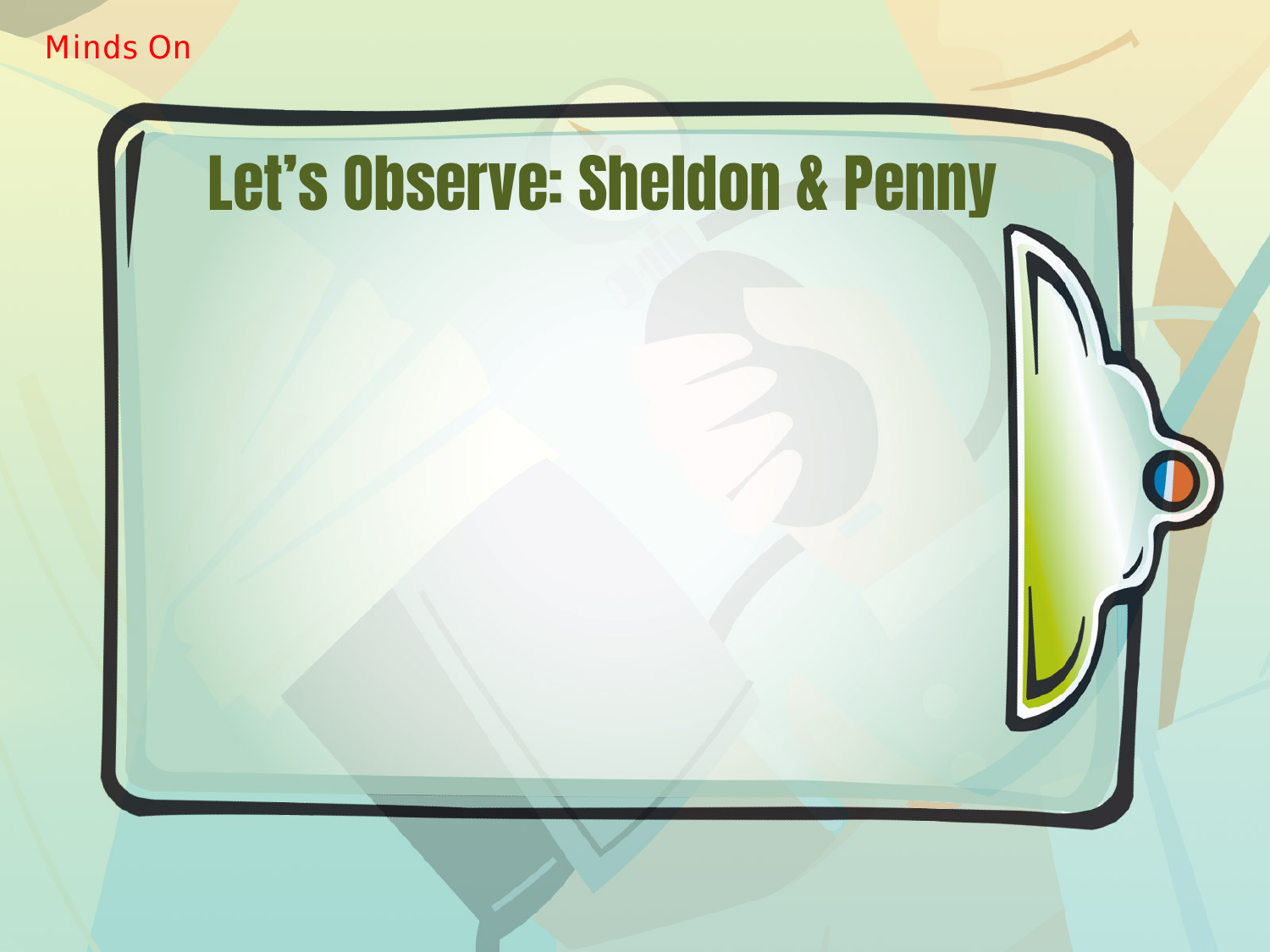

Minds On
# Let’s Observe: Sheldon & Penny